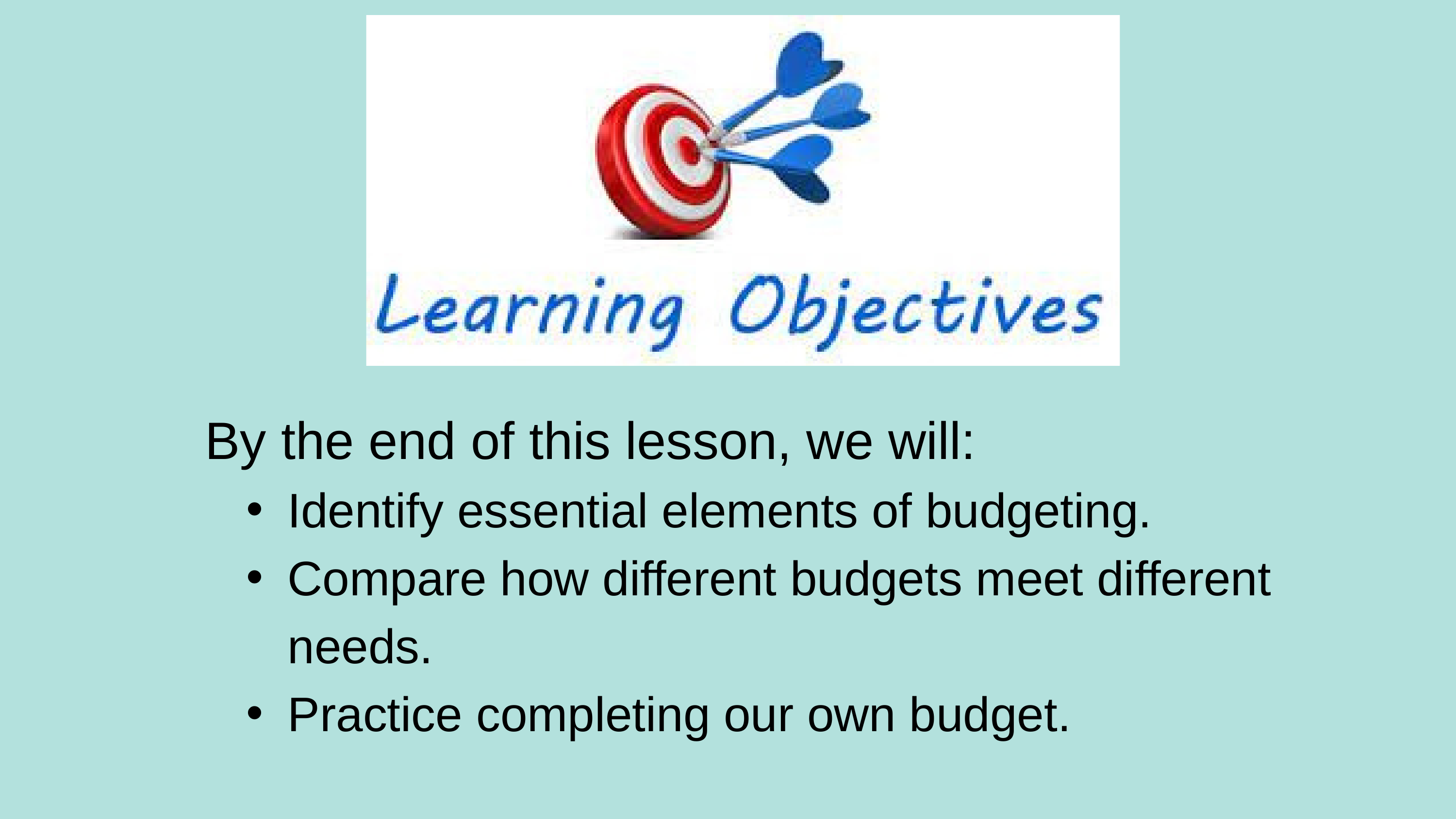

By the end of this lesson, we will:
Identify essential elements of budgeting.
Compare how different budgets meet different needs.
Practice completing our own budget.